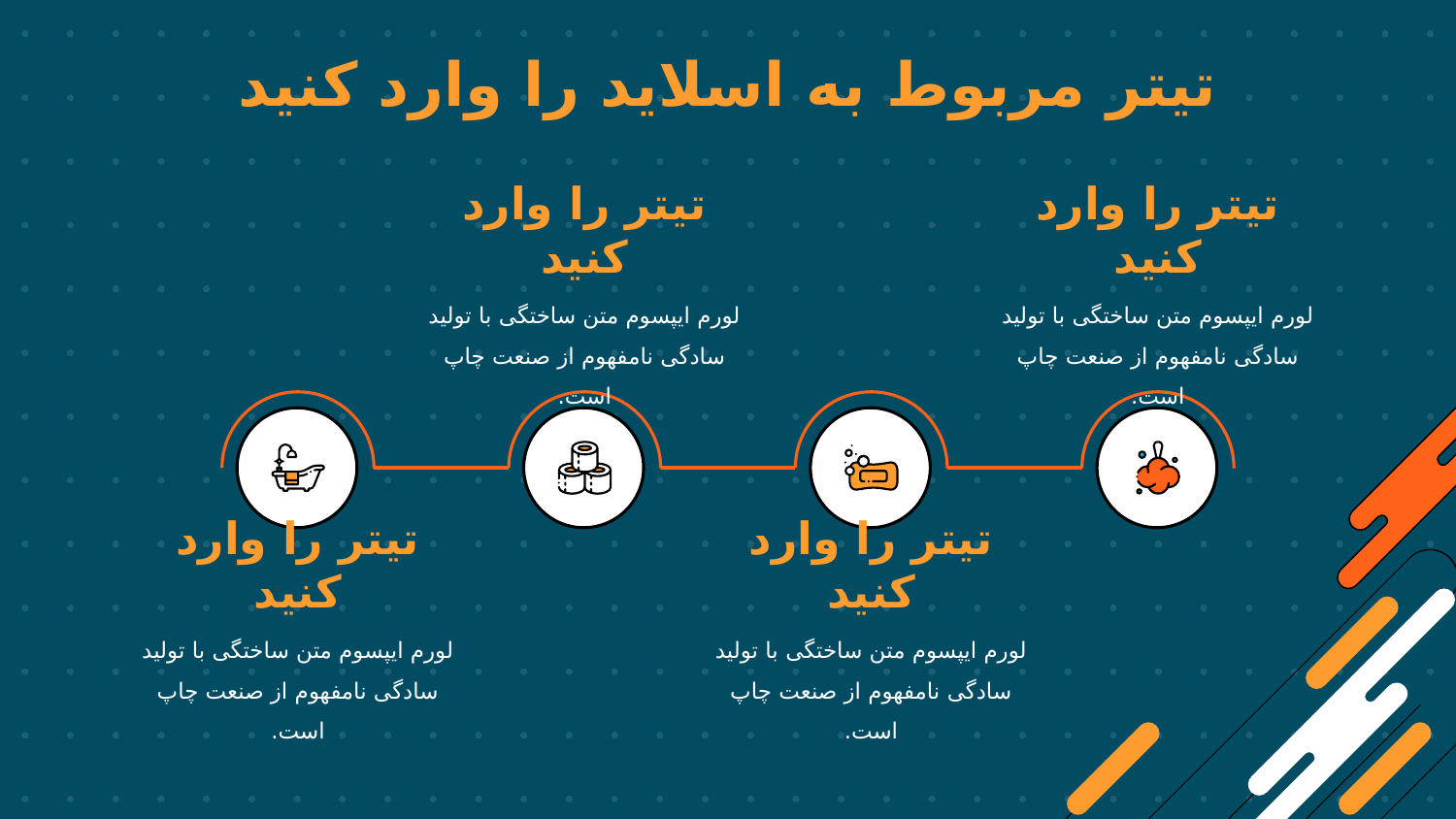

# تیتر مربوط به اسلاید را وارد کنید
تیتر را وارد کنید
تیتر را وارد کنید
لورم ایپسوم متن ساختگی با تولید سادگی نامفهوم از صنعت چاپ است.
لورم ایپسوم متن ساختگی با تولید سادگی نامفهوم از صنعت چاپ است.

تیتر را وارد کنید
تیتر را وارد کنید
لورم ایپسوم متن ساختگی با تولید سادگی نامفهوم از صنعت چاپ است.
لورم ایپسوم متن ساختگی با تولید سادگی نامفهوم از صنعت چاپ است.